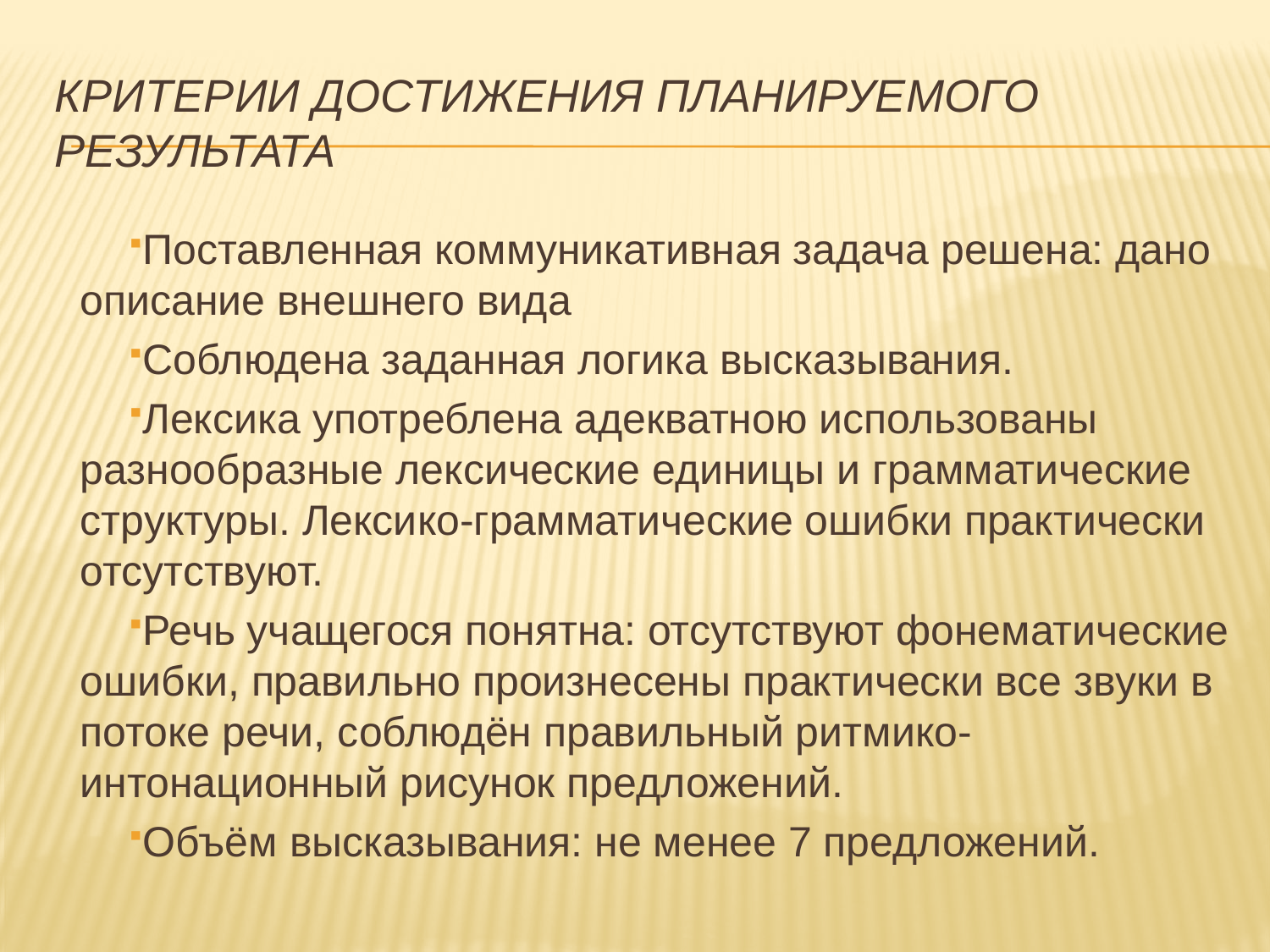

# Критерии достижения планируемого результата
Поставленная коммуникативная задача решена: дано описание внешнего вида
Соблюдена заданная логика высказывания.
Лексика употреблена адекватною использованы разнообразные лексические единицы и грамматические структуры. Лексико-грамматические ошибки практически отсутствуют.
Речь учащегося понятна: отсутствуют фонематические ошибки, правильно произнесены практически все звуки в потоке речи, соблюдён правильный ритмико-интонационный рисунок предложений.
Объём высказывания: не менее 7 предложений.